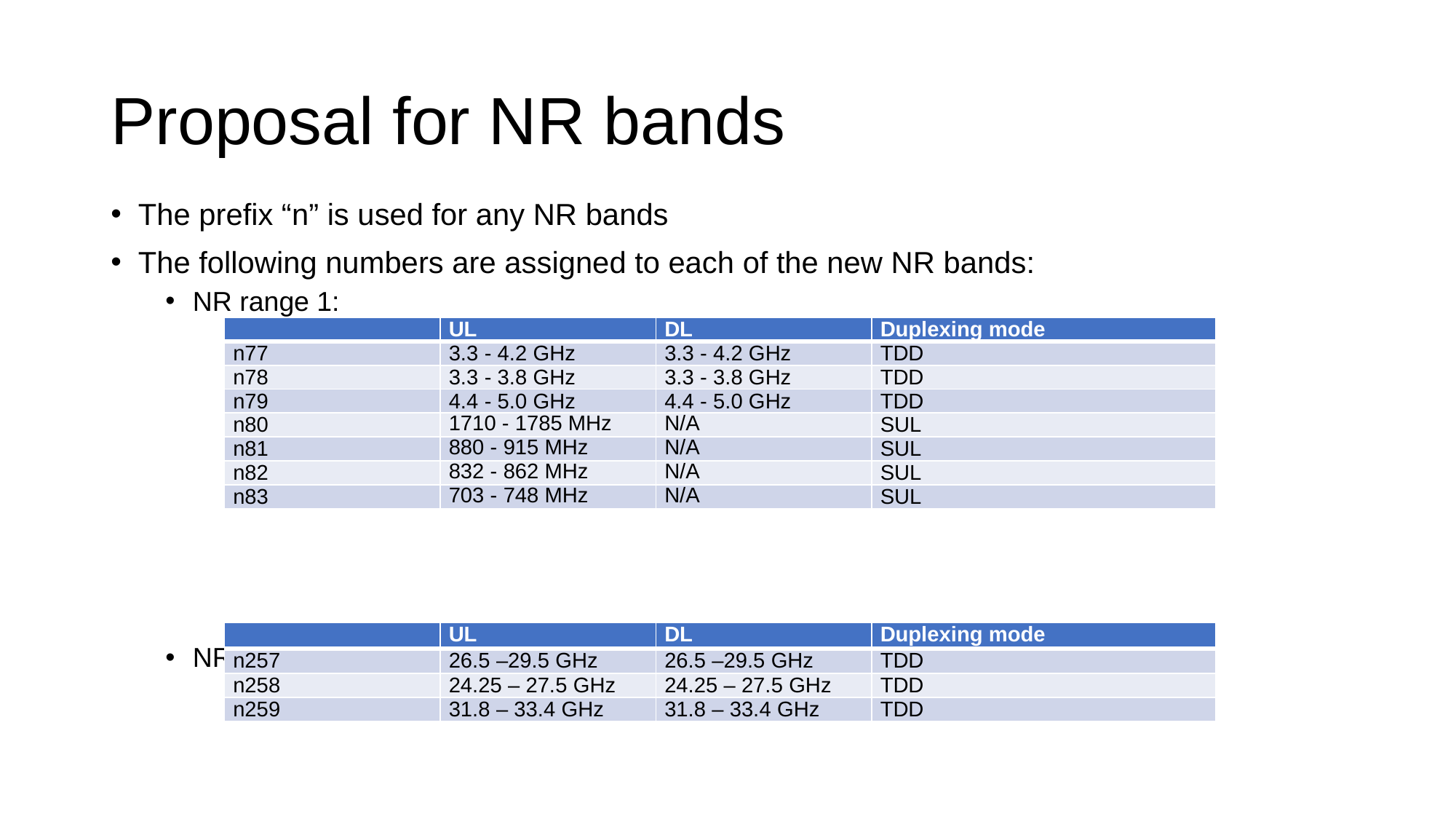

# Proposal for NR bands
The prefix “n” is used for any NR bands
The following numbers are assigned to each of the new NR bands:
NR range 1:

NR range 2:

|  | UL | DL | Duplexing mode |
| --- | --- | --- | --- |
| n77 | 3.3 - 4.2 GHz | 3.3 - 4.2 GHz | TDD |
| n78 | 3.3 - 3.8 GHz | 3.3 - 3.8 GHz | TDD |
| n79 | 4.4 - 5.0 GHz | 4.4 - 5.0 GHz | TDD |
| n80 | 1710 - 1785 MHz | N/A | SUL |
| n81 | 880 - 915 MHz | N/A | SUL |
| n82 | 832 - 862 MHz | N/A | SUL |
| n83 | 703 - 748 MHz | N/A | SUL |
|  | UL | DL | Duplexing mode |
| --- | --- | --- | --- |
| n257 | 26.5 –29.5 GHz | 26.5 –29.5 GHz | TDD |
| n258 | 24.25 – 27.5 GHz | 24.25 – 27.5 GHz | TDD |
| n259 | 31.8 – 33.4 GHz | 31.8 – 33.4 GHz | TDD |